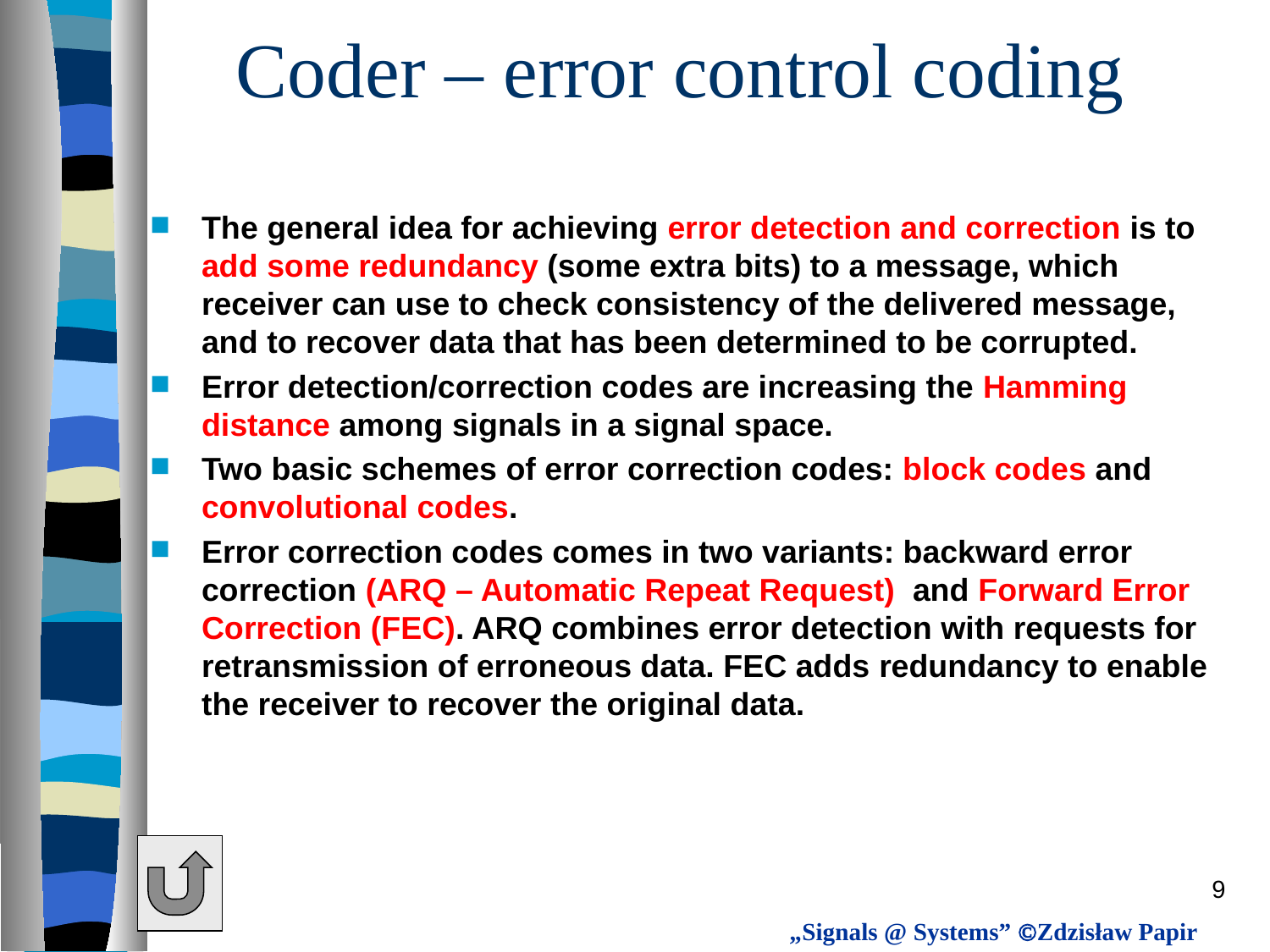

# Coder – error control coding
The general idea for achieving error detection and correction is to add some redundancy (some extra bits) to a message, which receiver can use to check consistency of the delivered message, and to recover data that has been determined to be corrupted.
Error detection/correction codes are increasing the Hamming distance among signals in a signal space.
Two basic schemes of error correction codes: block codes and convolutional codes.
Error correction codes comes in two variants: backward error correction (ARQ – Automatic Repeat Request)  and Forward Error Correction (FEC). ARQ combines error detection with requests for retransmission of erroneous data. FEC adds redundancy to enable the receiver to recover the original data.

9
„Signals @ Systems” ©Zdzisław Papir